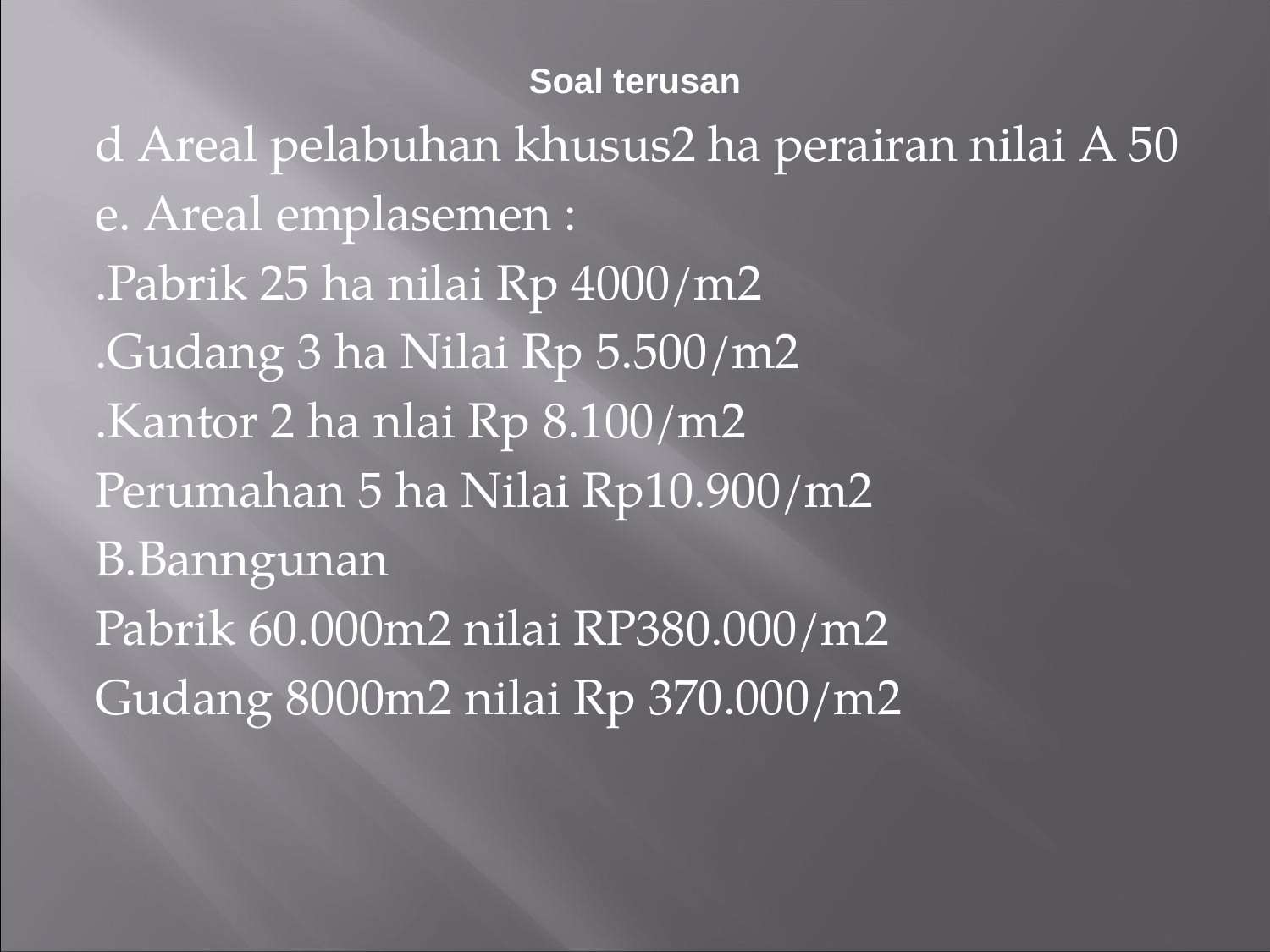

# Soal terusan
d Areal pelabuhan khusus2 ha perairan nilai A 50
e. Areal emplasemen :
.Pabrik 25 ha nilai Rp 4000/m2
.Gudang 3 ha Nilai Rp 5.500/m2
.Kantor 2 ha nlai Rp 8.100/m2
Perumahan 5 ha Nilai Rp10.900/m2
B.Banngunan
Pabrik 60.000m2 nilai RP380.000/m2
Gudang 8000m2 nilai Rp 370.000/m2